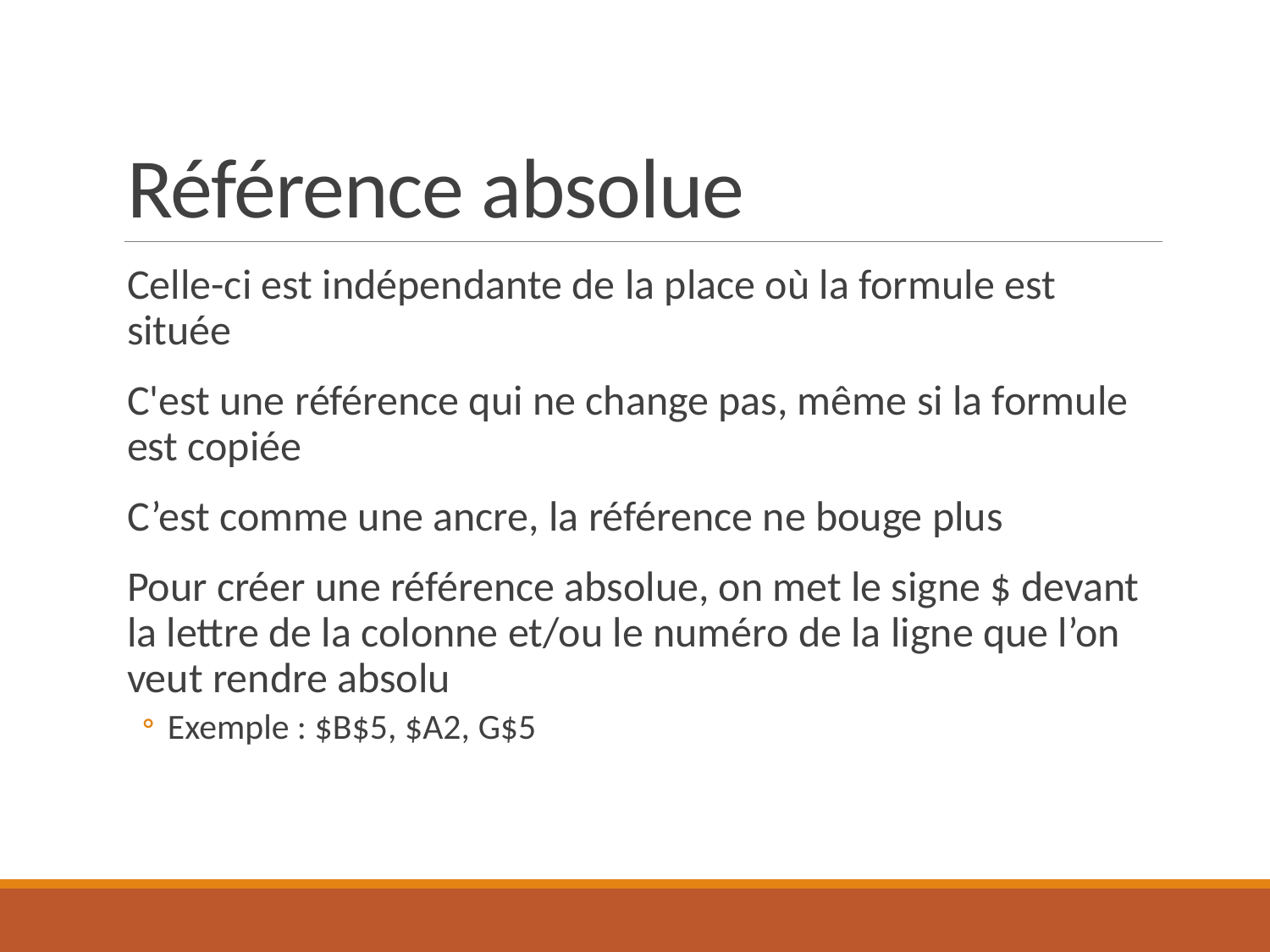

# Référence absolue
Celle-ci est indépendante de la place où la formule est située
C'est une référence qui ne change pas, même si la formule est copiée
C’est comme une ancre, la référence ne bouge plus
Pour créer une référence absolue, on met le signe $ devant la lettre de la colonne et/ou le numéro de la ligne que l’on veut rendre absolu
Exemple : $B$5, $A2, G$5